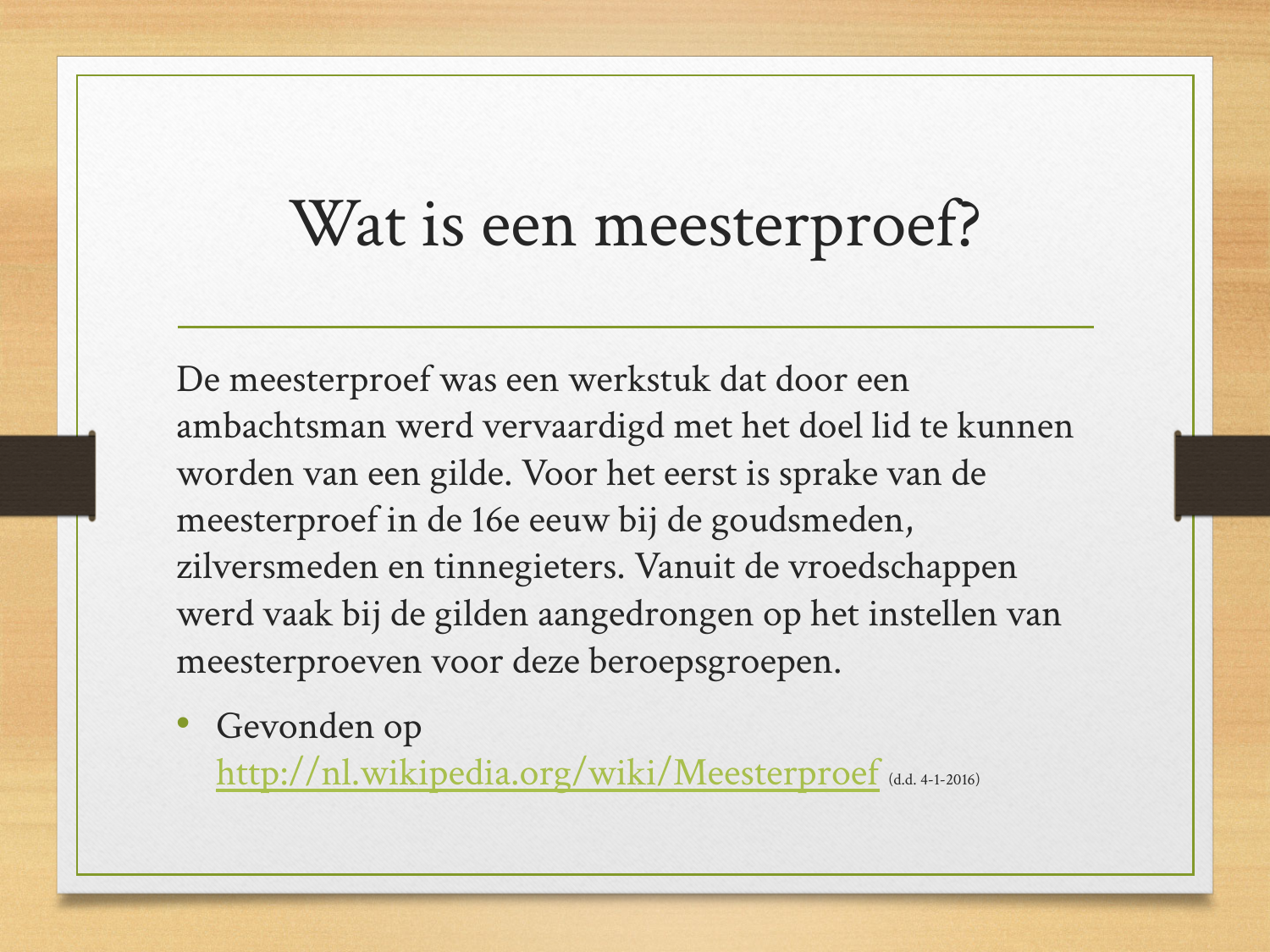

# Wat is een meesterproef?
De meesterproef was een werkstuk dat door een ambachtsman werd vervaardigd met het doel lid te kunnen worden van een gilde. Voor het eerst is sprake van de meesterproef in de 16e eeuw bij de goudsmeden, zilversmeden en tinnegieters. Vanuit de vroedschappen werd vaak bij de gilden aangedrongen op het instellen van meesterproeven voor deze beroepsgroepen.
Gevonden op http://nl.wikipedia.org/wiki/Meesterproef (d.d. 4-1-2016)